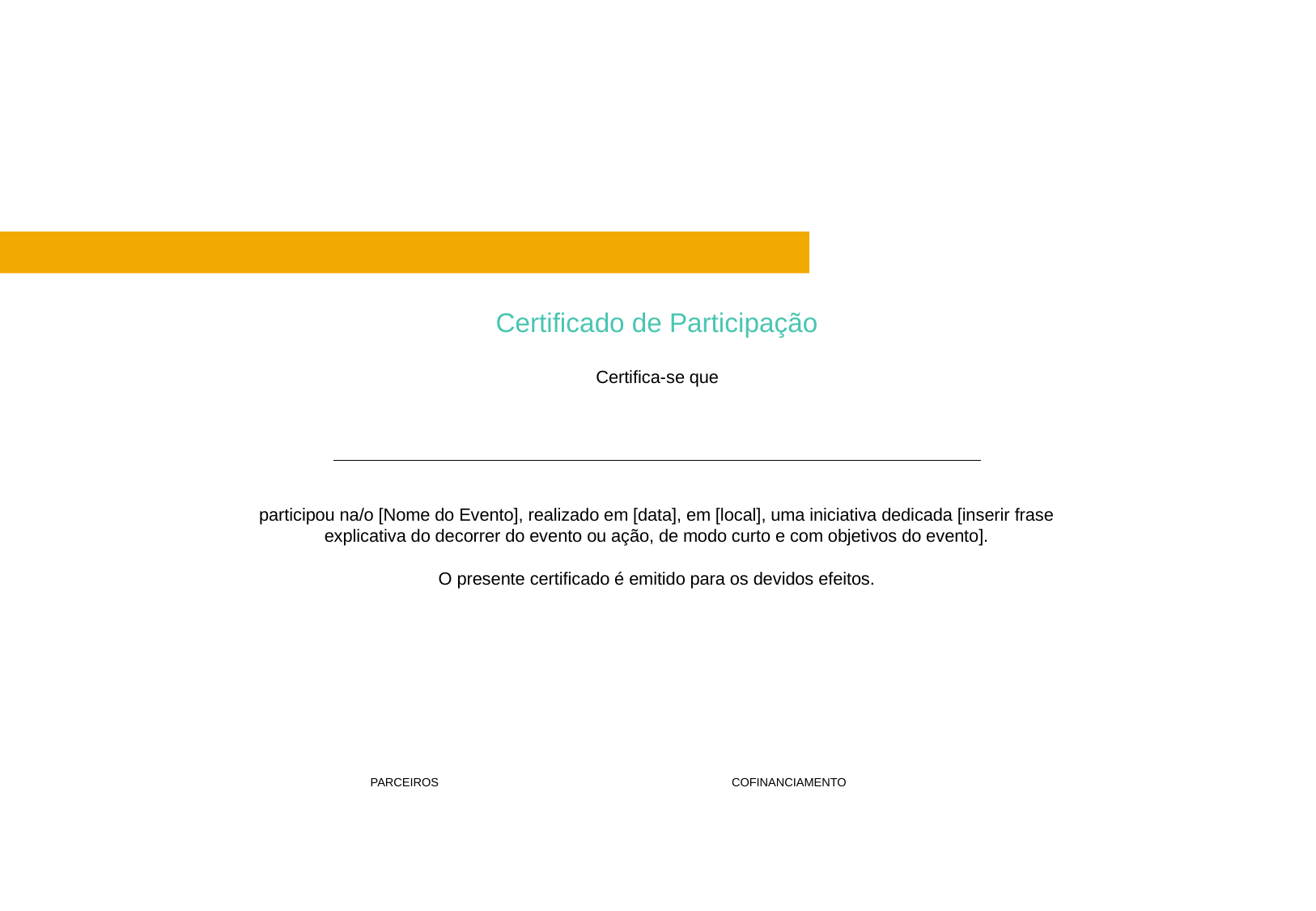

participou na/o [Nome do Evento], realizado em [data], em [local], uma iniciativa dedicada [inserir frase explicativa do decorrer do evento ou ação, de modo curto e com objetivos do evento].

O presente certificado é emitido para os devidos efeitos.